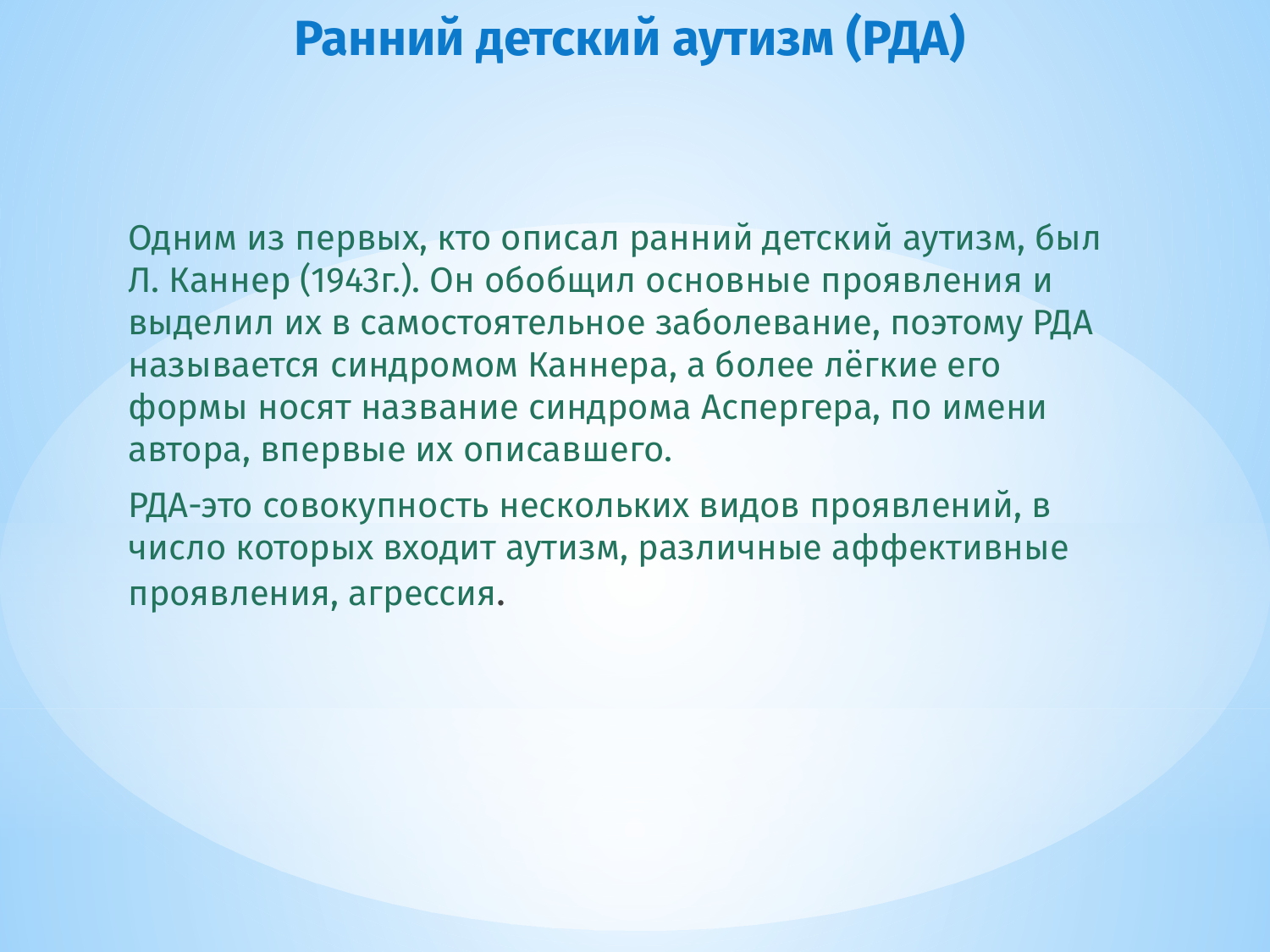

# Ранний детский аутизм (РДА)
Одним из первых, кто описал ранний детский аутизм, был Л. Каннер (1943г.). Он обобщил основные проявления и выделил их в самостоятельное заболевание, поэтому РДА называется синдромом Каннера, а более лёгкие его формы носят название синдрома Аспергера, по имени автора, впервые их описавшего.
РДА-это совокупность нескольких видов проявлений, в число которых входит аутизм, различные аффективные проявления, агрессия.